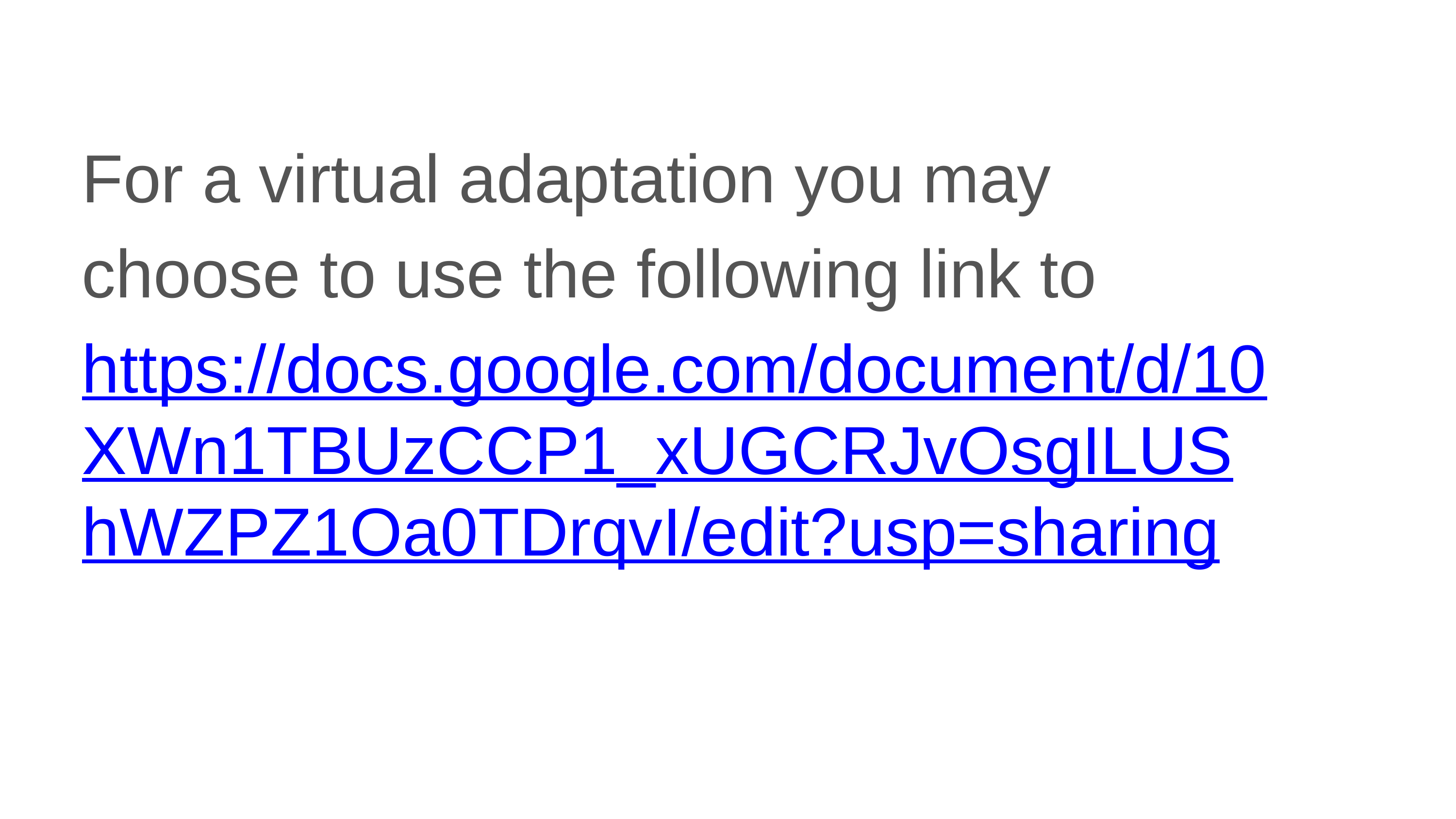

For a virtual adaptation you may choose to use the following link to
https://docs.google.com/document/d/10XWn1TBUzCCP1_xUGCRJvOsgILUShWZPZ1Oa0TDrqvI/edit?usp=sharing